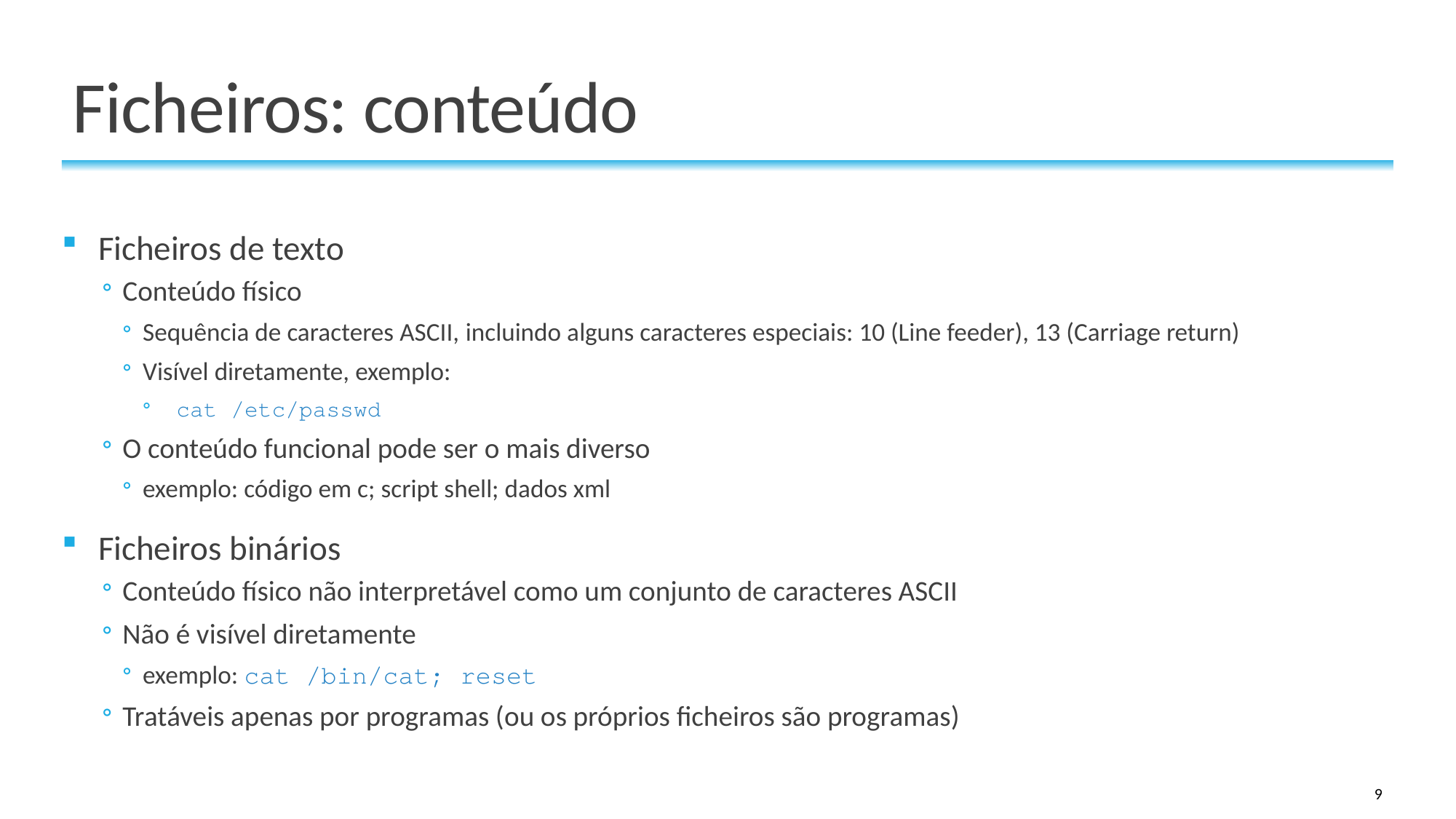

# Ficheiros: conteúdo
Ficheiros de texto
Conteúdo físico
Sequência de caracteres ASCII, incluindo alguns caracteres especiais: 10 (Line feeder), 13 (Carriage return)
Visível diretamente, exemplo:
 cat /etc/passwd
O conteúdo funcional pode ser o mais diverso
exemplo: código em c; script shell; dados xml
Ficheiros binários
Conteúdo físico não interpretável como um conjunto de caracteres ASCII
Não é visível diretamente
exemplo: cat /bin/cat; reset
Tratáveis apenas por programas (ou os próprios ficheiros são programas)
9